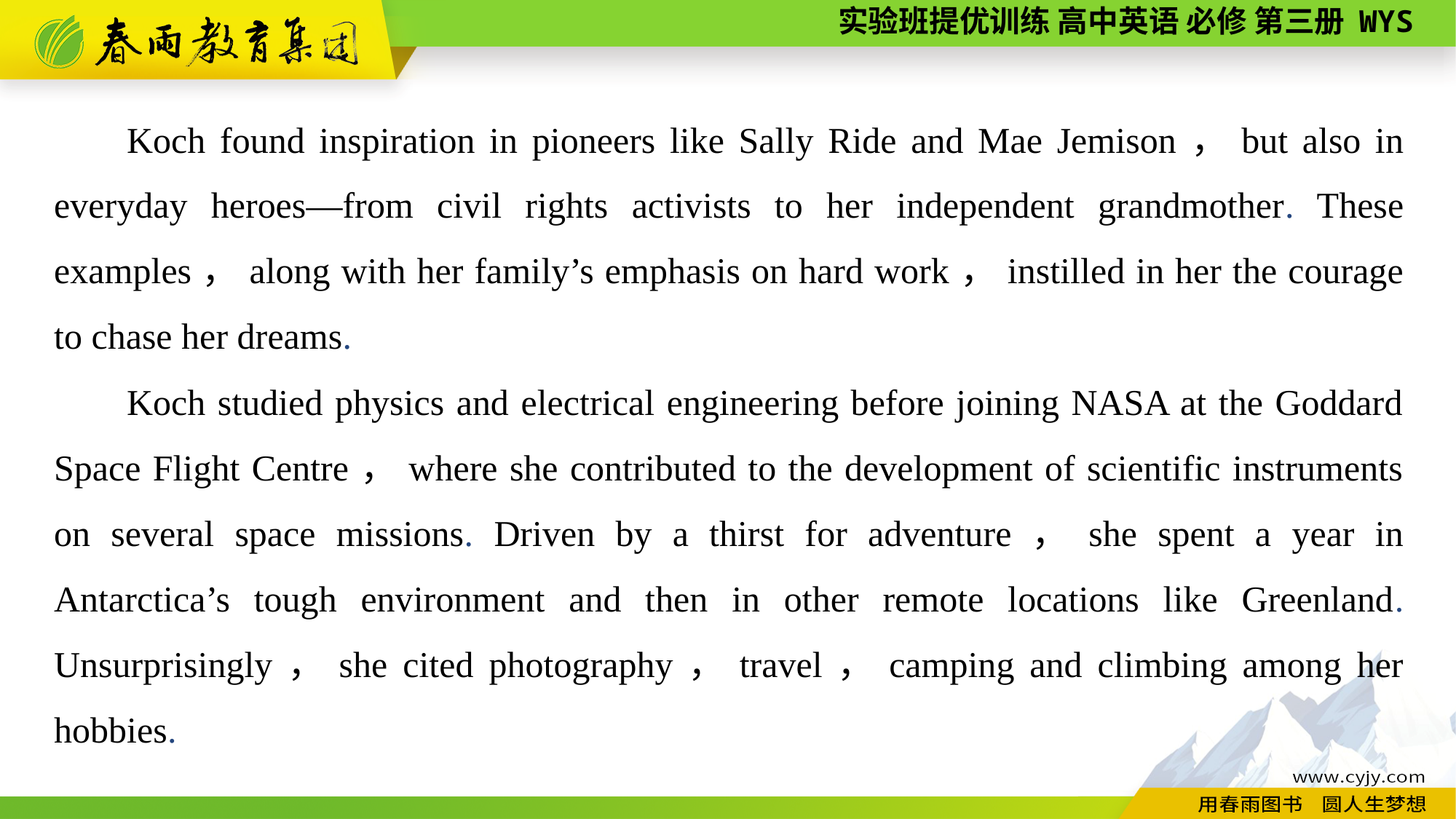

Koch found inspiration in pioneers like Sally Ride and Mae Jemison，but also in everyday heroes—from civil rights activists to her independent grandmother. These examples，along with her family’s emphasis on hard work，instilled in her the courage to chase her dreams.
Koch studied physics and electrical engineering before joining NASA at the Goddard Space Flight Centre，where she contributed to the development of scientific instruments on several space missions. Driven by a thirst for adventure，she spent a year in Antarctica’s tough environment and then in other remote locations like Greenland. Unsurprisingly，she cited photography，travel，camping and climbing among her hobbies.